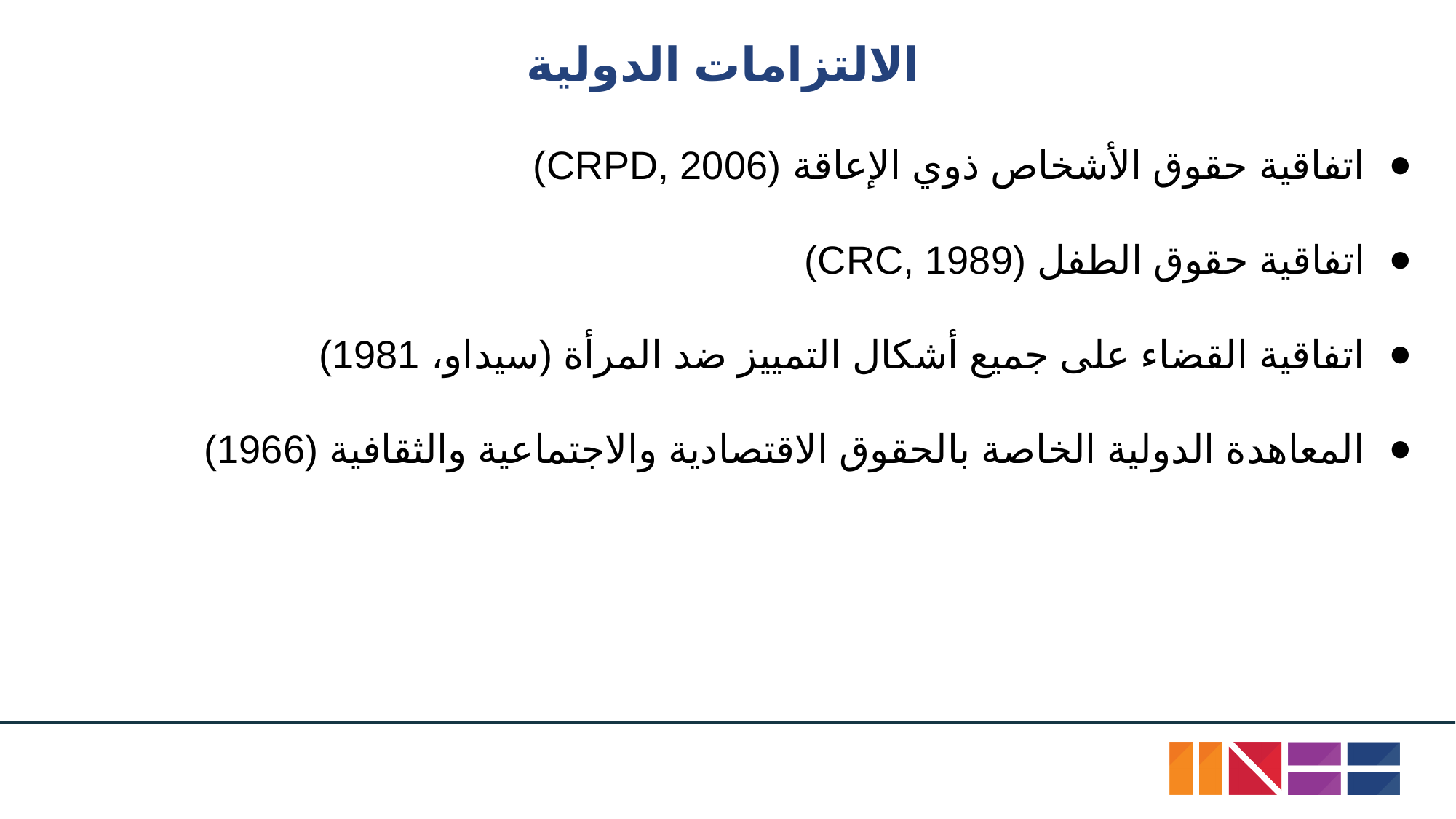

# الالتزامات الدولية
اتفاقية حقوق الأشخاص ذوي الإعاقة (CRPD, 2006)

اتفاقية حقوق الطفل (CRC, 1989)

اتفاقية القضاء على جميع أشكال التمييز ضد المرأة (سيداو، 1981)

المعاهدة الدولية الخاصة بالحقوق الاقتصادية والاجتماعية والثقافية (1966)